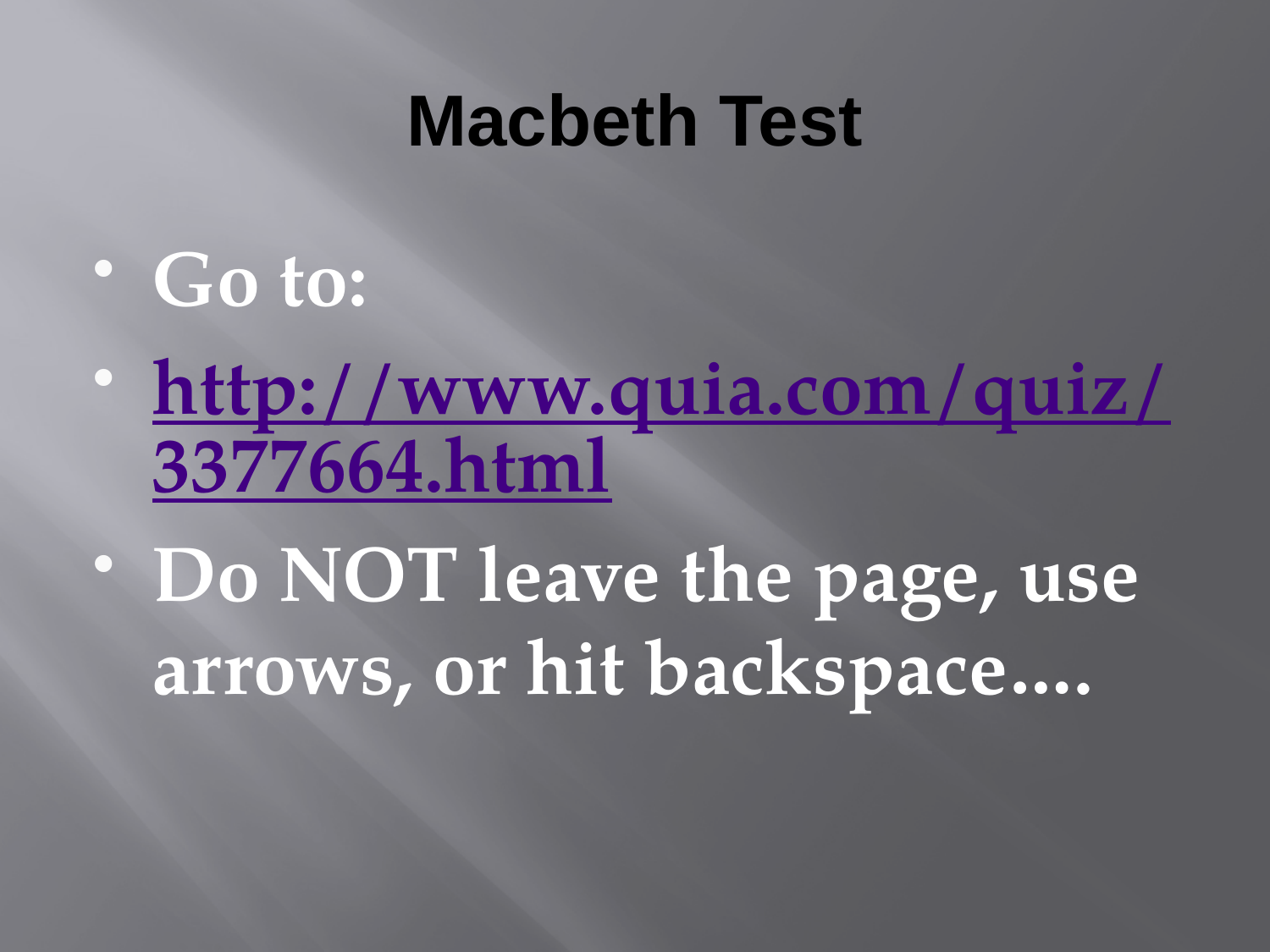

# Macbeth Test
Go to:
http://www.quia.com/quiz/3377664.html
Do NOT leave the page, use arrows, or hit backspace….